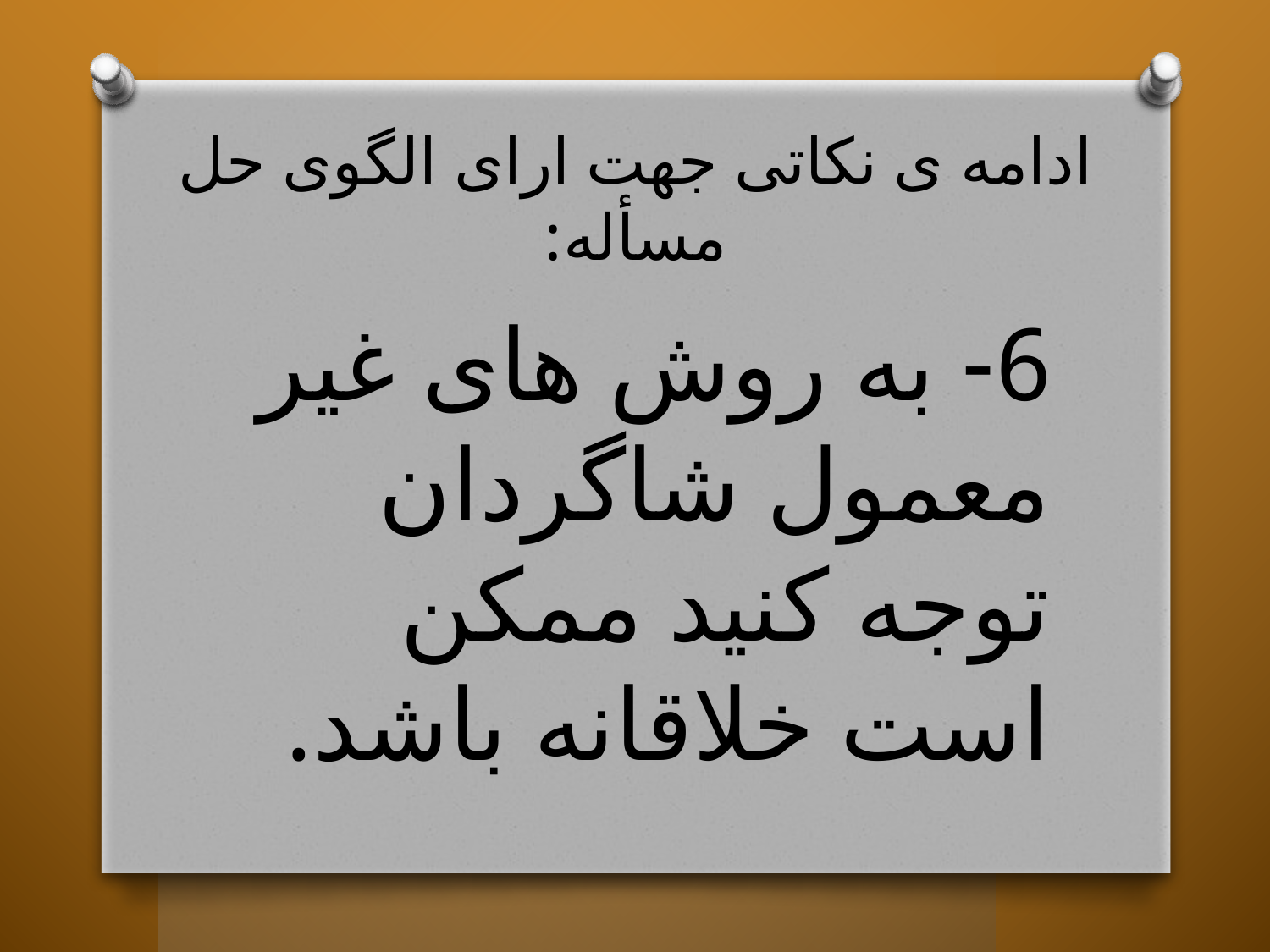

# ادامه ی نکاتی جهت ارای الگوی حل مسأله:
6- به روش های غیر معمول شاگردان توجه کنید ممکن است خلاقانه باشد.